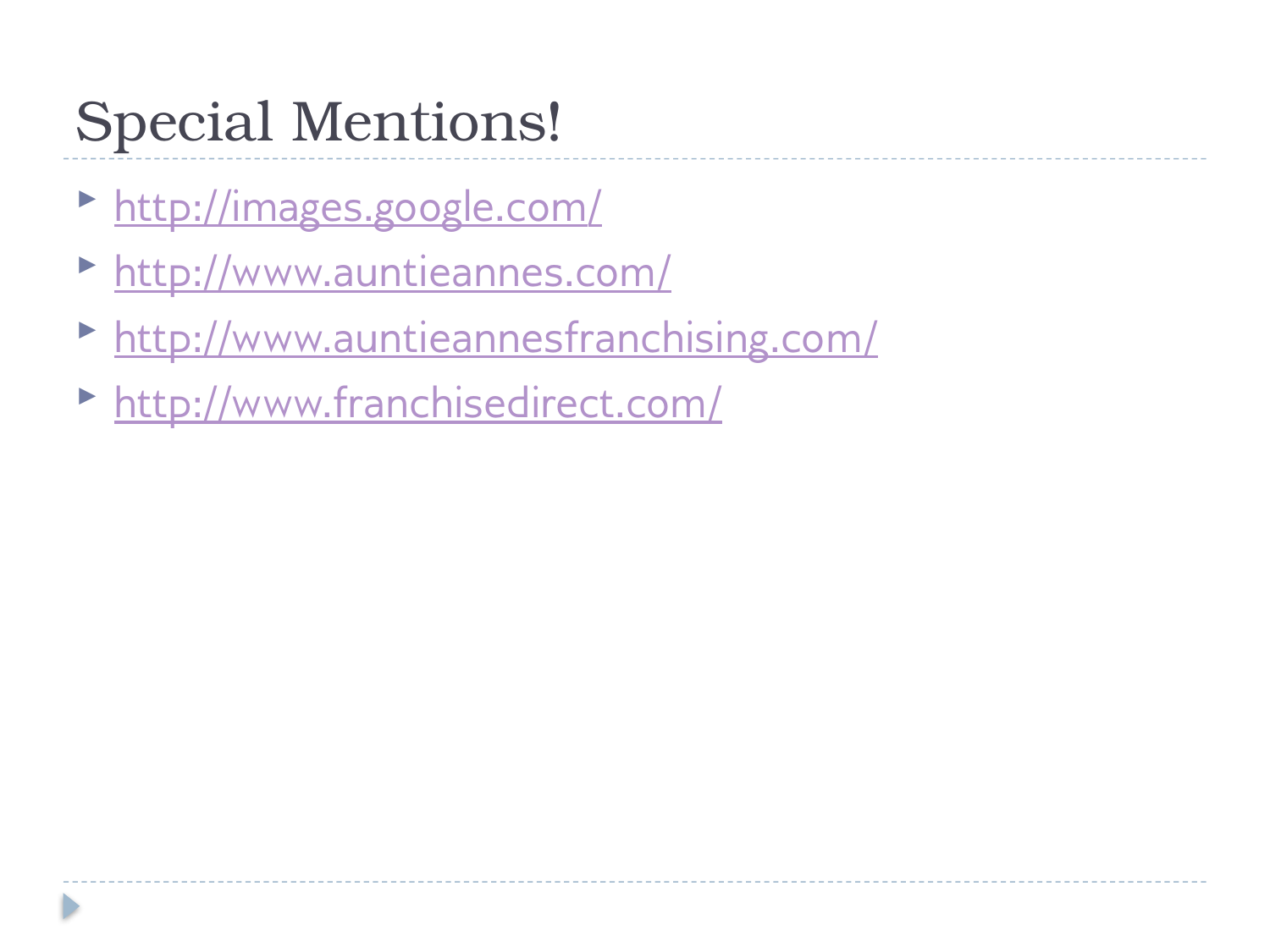

# Special Mentions!
http://images.google.com/
http://www.auntieannes.com/
http://www.auntieannesfranchising.com/
http://www.franchisedirect.com/